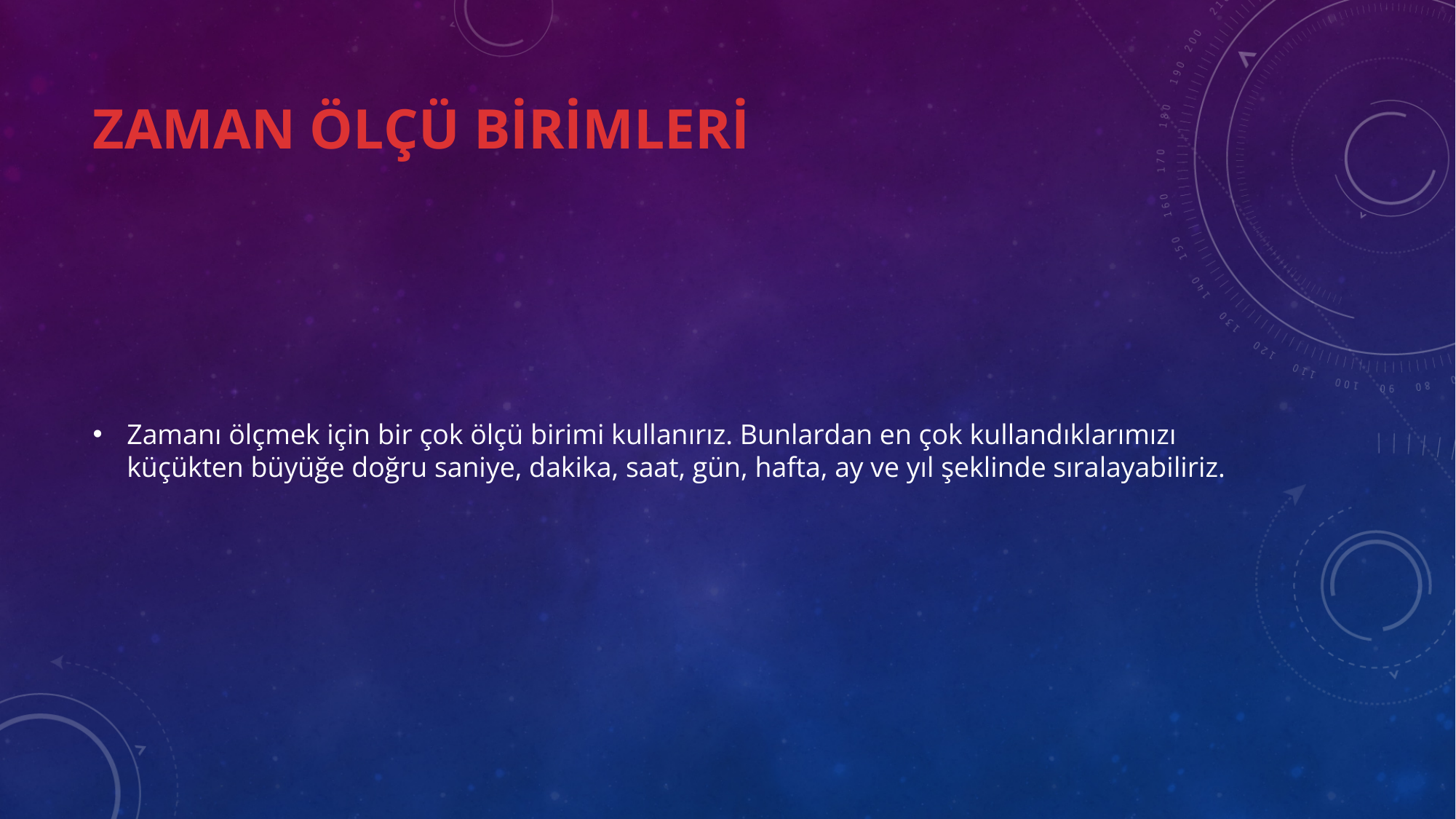

# ZAMAN ÖLÇÜ BİRİMLERİ
Zamanı ölçmek için bir çok ölçü birimi kullanırız. Bunlardan en çok kullandıklarımızı küçükten büyüğe doğru saniye, dakika, saat, gün, hafta, ay ve yıl şeklinde sıralayabiliriz.